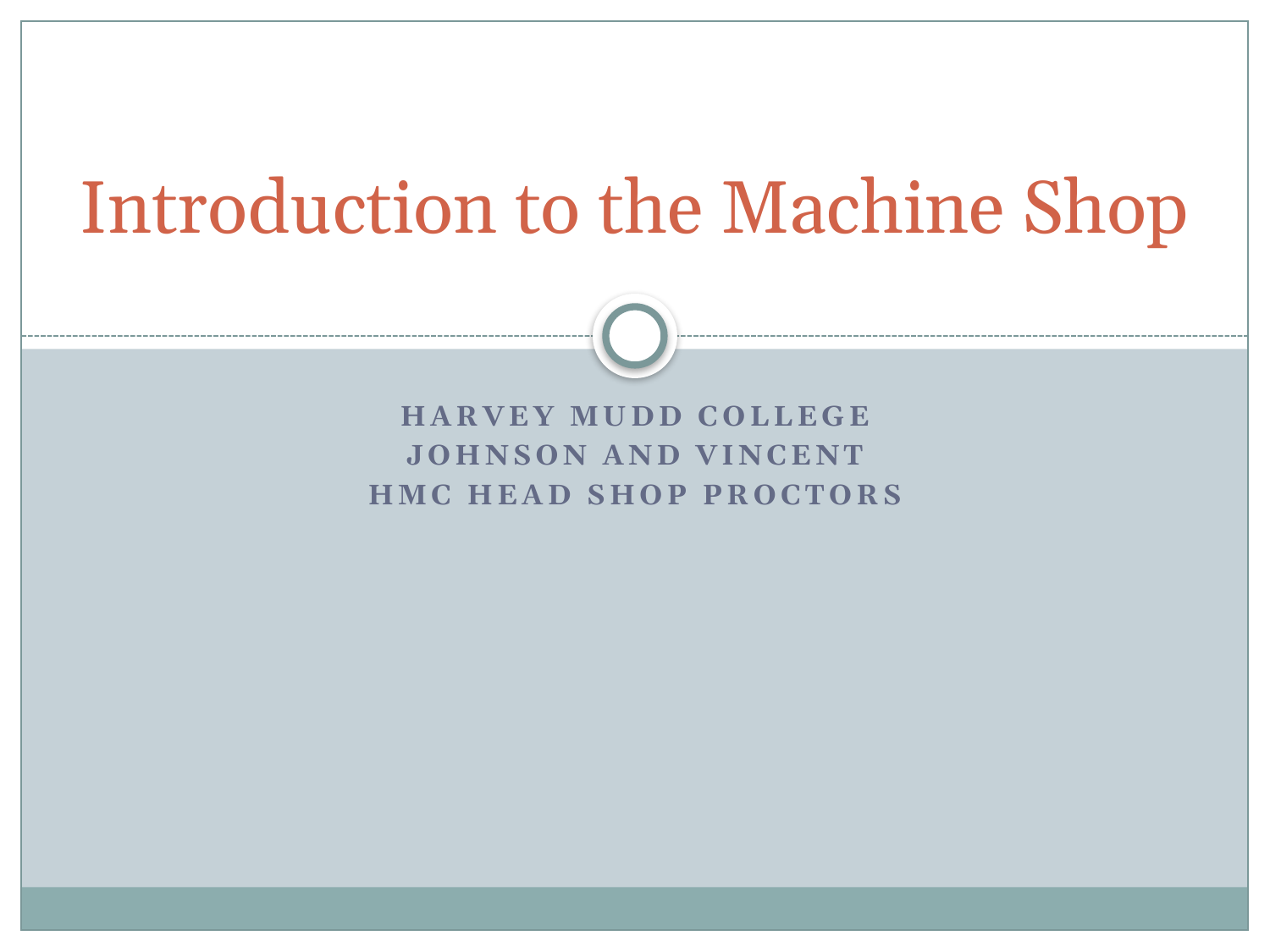

# Introduction to the Machine Shop
Harvey Mudd College
Johnson and Vincent
HMC Head Shop Proctors